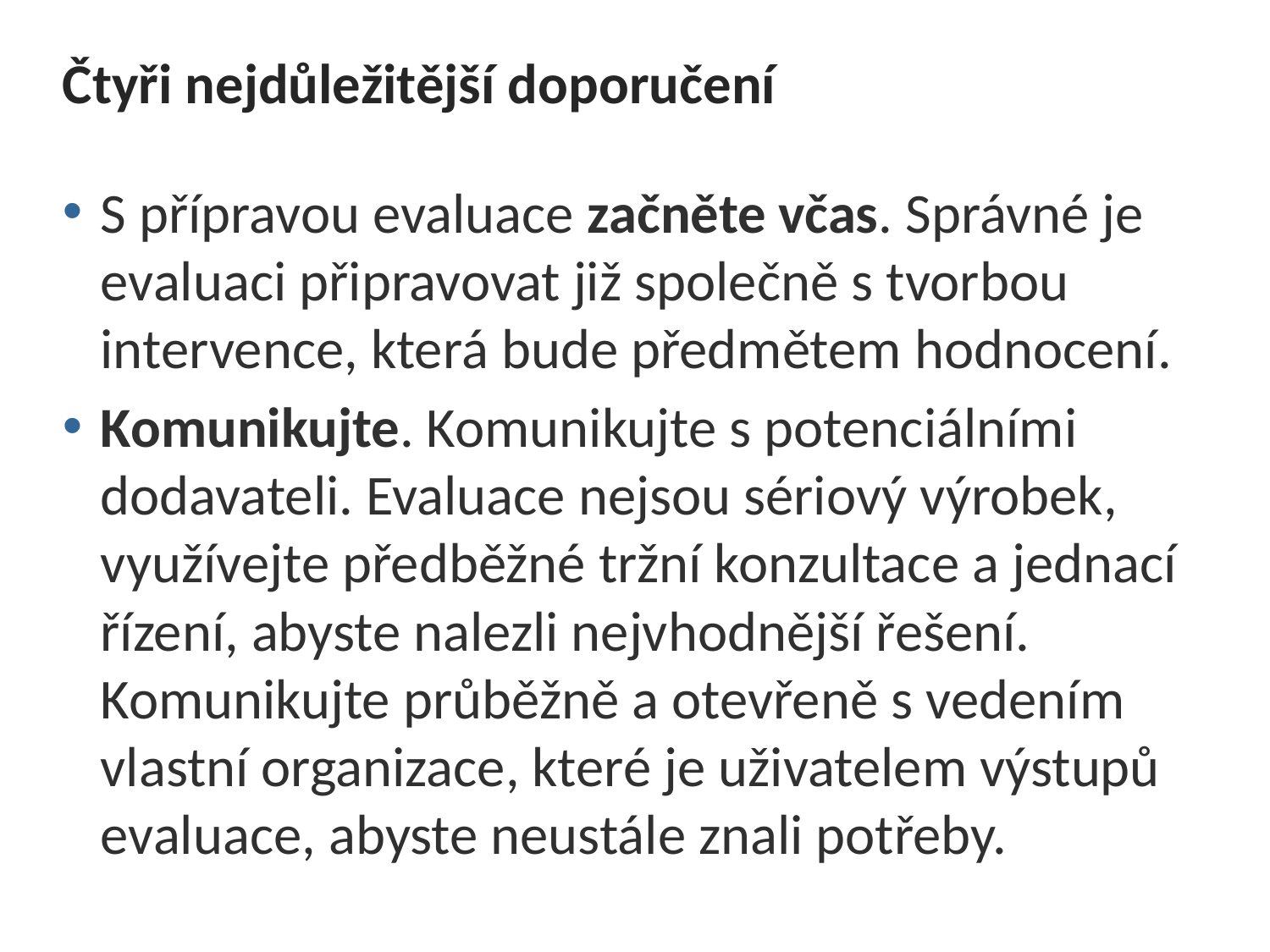

# Čtyři nejdůležitější doporučení
S přípravou evaluace začněte včas. Správné je evaluaci připravovat již společně s tvorbou intervence, která bude předmětem hodnocení.
Komunikujte. Komunikujte s potenciálními dodavateli. Evaluace nejsou sériový výrobek, využívejte předběžné tržní konzultace a jednací řízení, abyste nalezli nejvhodnější řešení. Komunikujte průběžně a otevřeně s vedením vlastní organizace, které je uživatelem výstupů evaluace, abyste neustále znali potřeby.